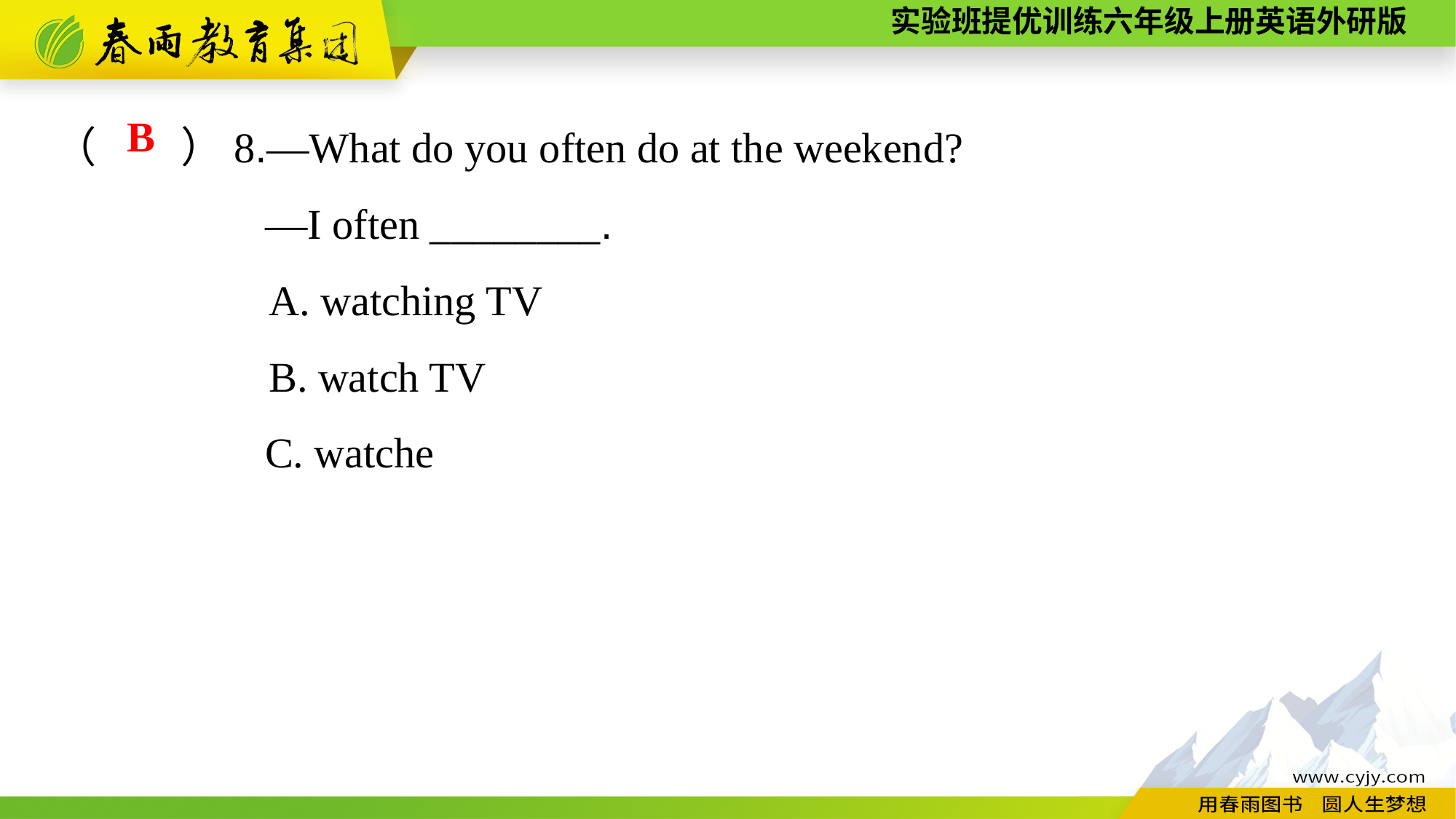

（　　）8.—What do you often do at the weekend?
                    —I often ________.
A. watching TV
B. watch TV
                    C. watche
B